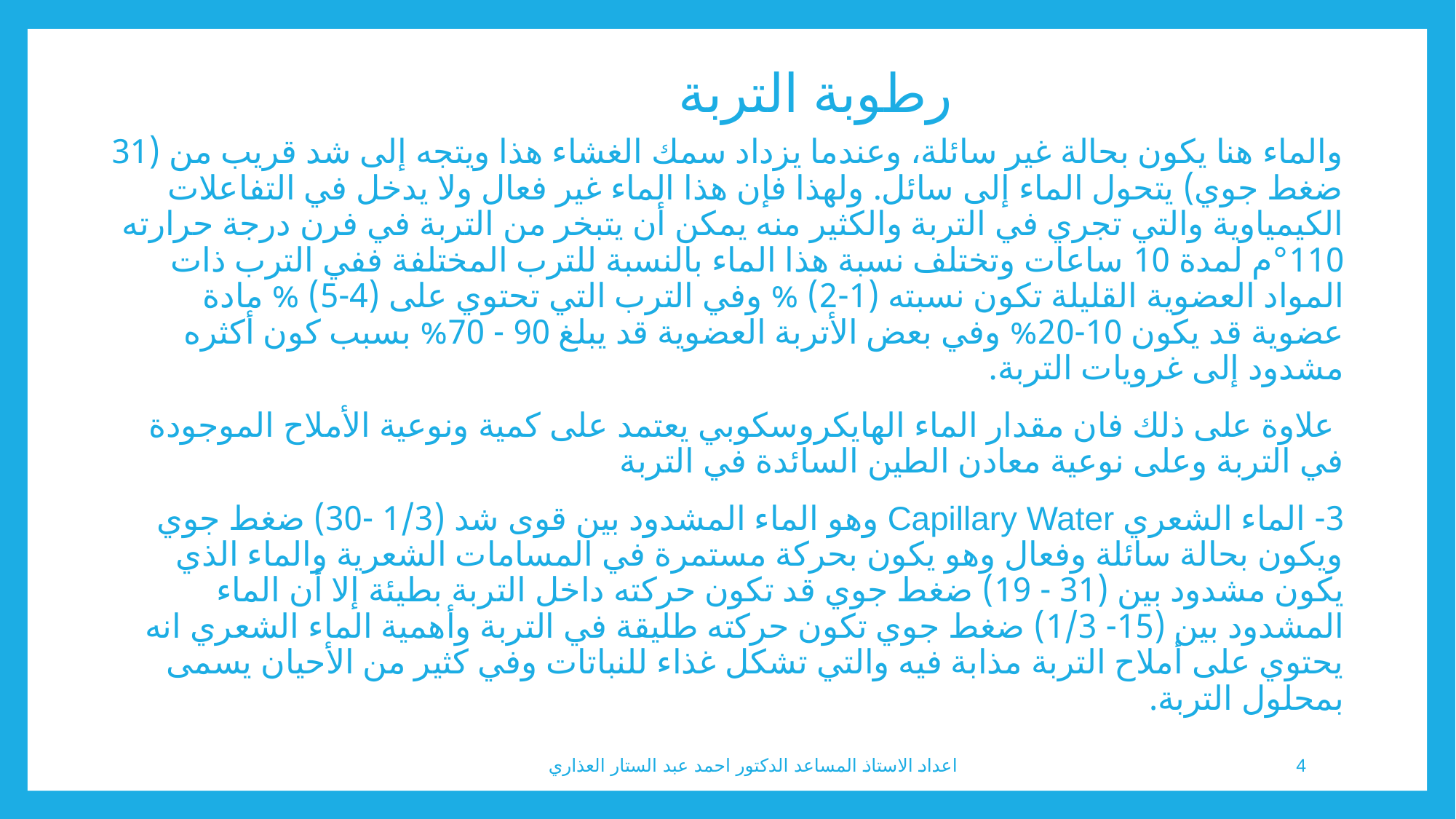

# رطوبة التربة
والماء هنا يكون بحالة غیر سائلة، وعندما يزداد سمك الغشاء هذا ويتجه إلى شد قريب من (31 ضغط جوي) يتحول الماء إلى سائل. ولهذا فإن هذا الماء غير فعال ولا يدخل في التفاعلات الكيمياوية والتي تجري في التربة والكثير منه يمكن أن يتبخر من التربة في فرن درجة حرارته 110°م لمدة 10 ساعات وتختلف نسبة هذا الماء بالنسبة للترب المختلفة ففي الترب ذات المواد العضوية القليلة تكون نسبته (1-2) % وفي الترب التي تحتوي على (4-5) % مادة عضوية قد يكون 10-20% وفي بعض الأتربة العضوية قد يبلغ 90 - 70% بسبب كون أكثره مشدود إلى غرويات التربة.
 علاوة على ذلك فان مقدار الماء الهايكروسكوبي يعتمد على كمية ونوعية الأملاح الموجودة في التربة وعلى نوعية معادن الطين السائدة في التربة
3- الماء الشعري Capillary Water وهو الماء المشدود بين قوی شد (1/3 -30) ضغط جوي ويكون بحالة سائلة وفعال وهو يكون بحركة مستمرة في المسامات الشعرية والماء الذي يكون مشدود بين (31 - 19) ضغط جوي قد تكون حركته داخل التربة بطيئة إلا أن الماء المشدود بين (15- 1/3) ضغط جوي تكون حركته طليقة في التربة وأهمية الماء الشعري انه يحتوي على أملاح التربة مذابة فيه والتي تشكل غذاء للنباتات وفي كثير من الأحيان يسمى بمحلول التربة.

اعداد الاستاذ المساعد الدكتور احمد عبد الستار العذاري
4